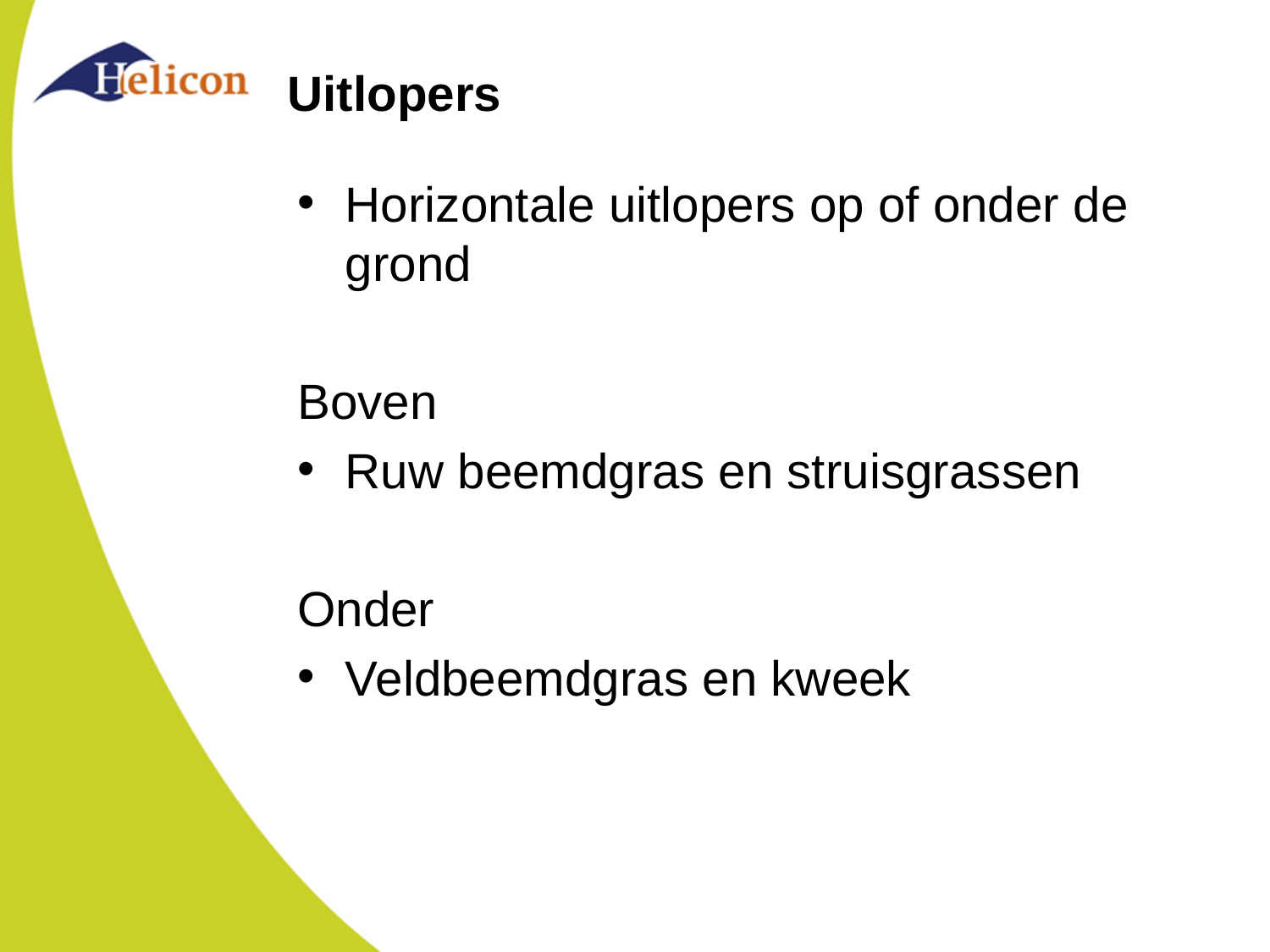

# Uitlopers
Horizontale uitlopers op of onder de grond

Boven
Ruw beemdgras en struisgrassen

Onder
Veldbeemdgras en kweek